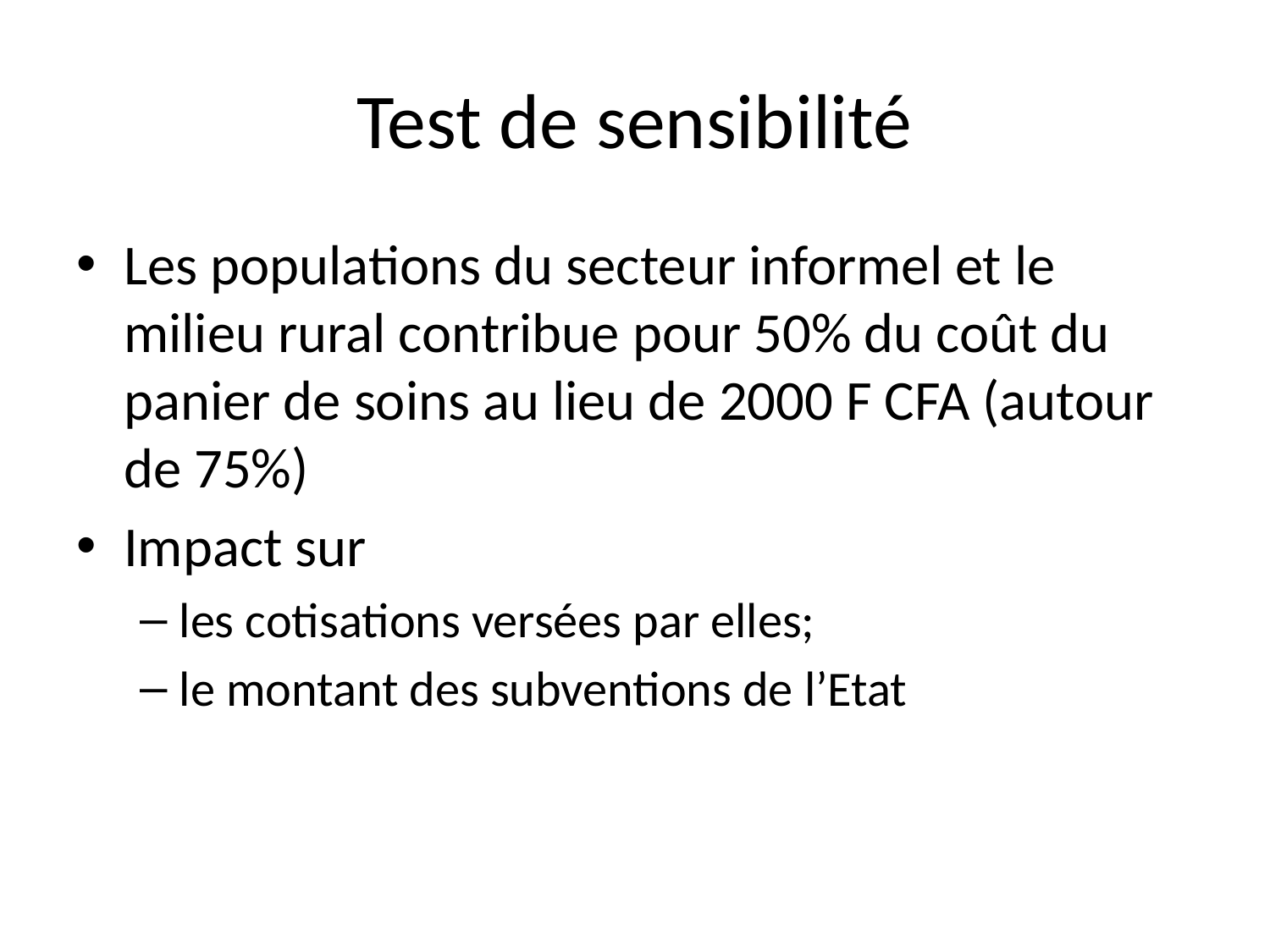

# Test de sensibilité
Les populations du secteur informel et le milieu rural contribue pour 50% du coût du panier de soins au lieu de 2000 F CFA (autour de 75%)
Impact sur
les cotisations versées par elles;
le montant des subventions de l’Etat